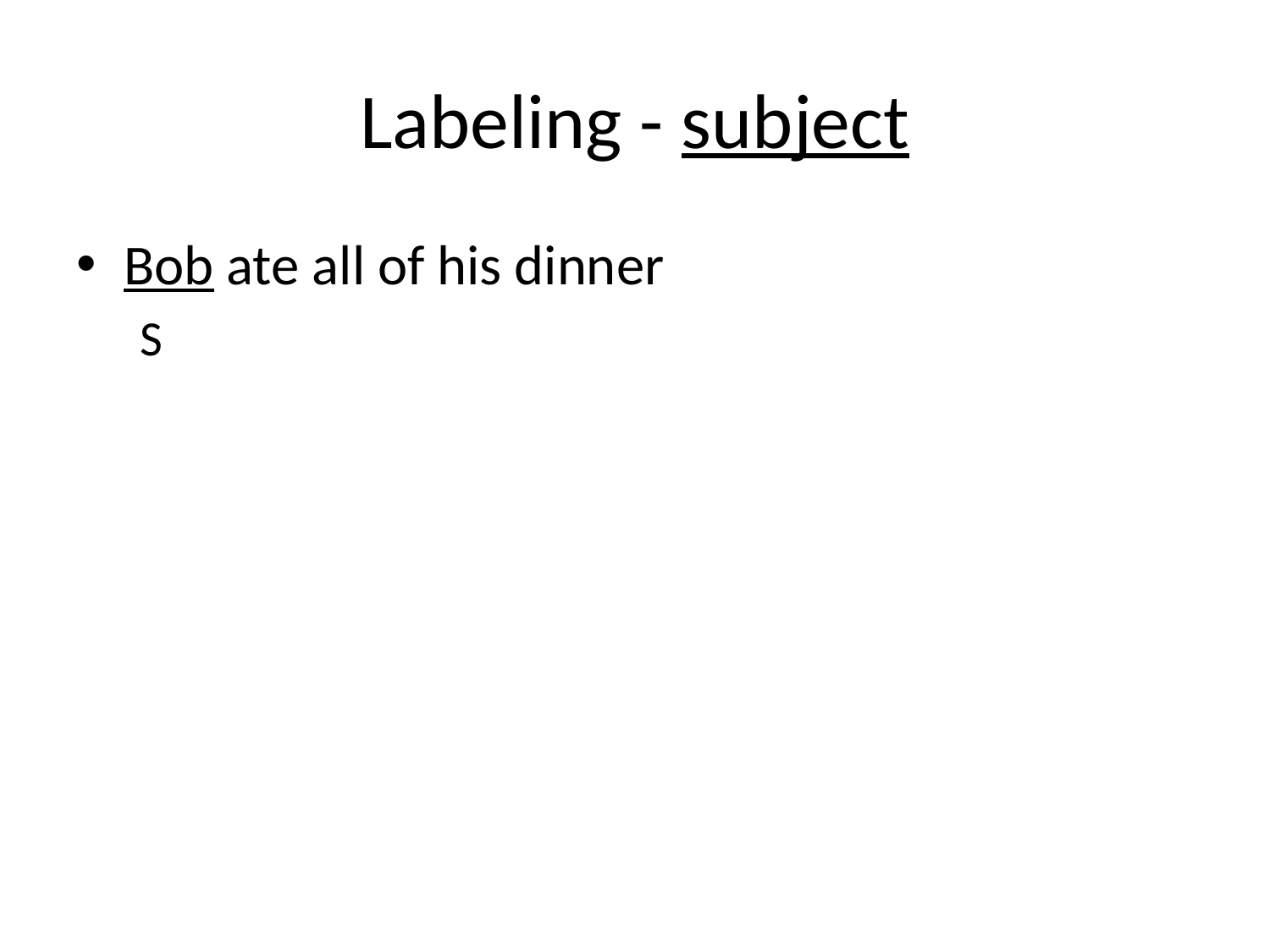

# Labeling - subject
Bob ate all of his dinner
S